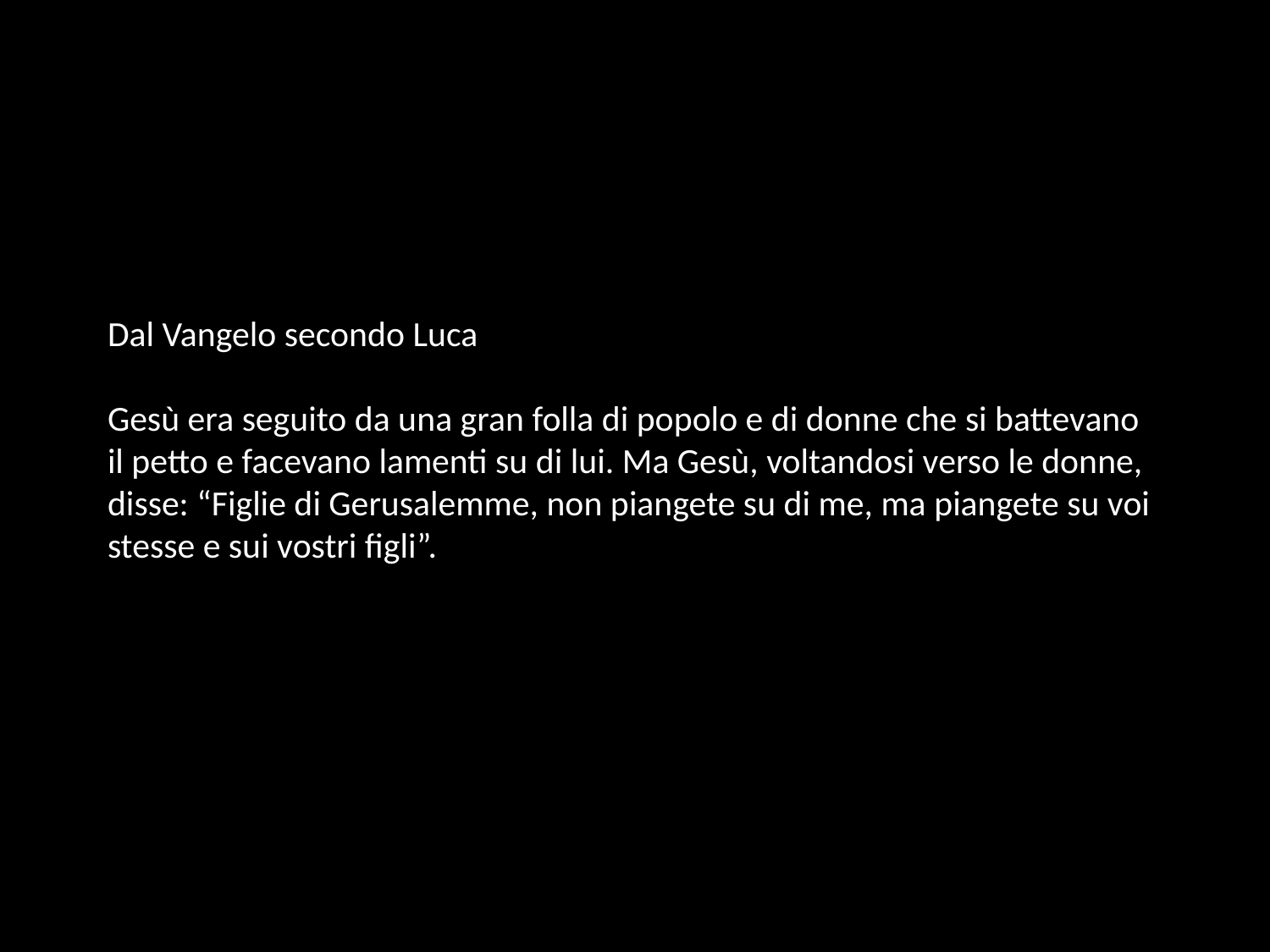

# Dal Vangelo secondo Luca Gesù era seguito da una gran folla di popolo e di donne che si battevano il petto e facevano lamenti su di lui. Ma Gesù, voltandosi verso le donne, disse: “Figlie di Gerusalemme, non piangete su di me, ma piangete su voi stesse e sui vostri figli”.